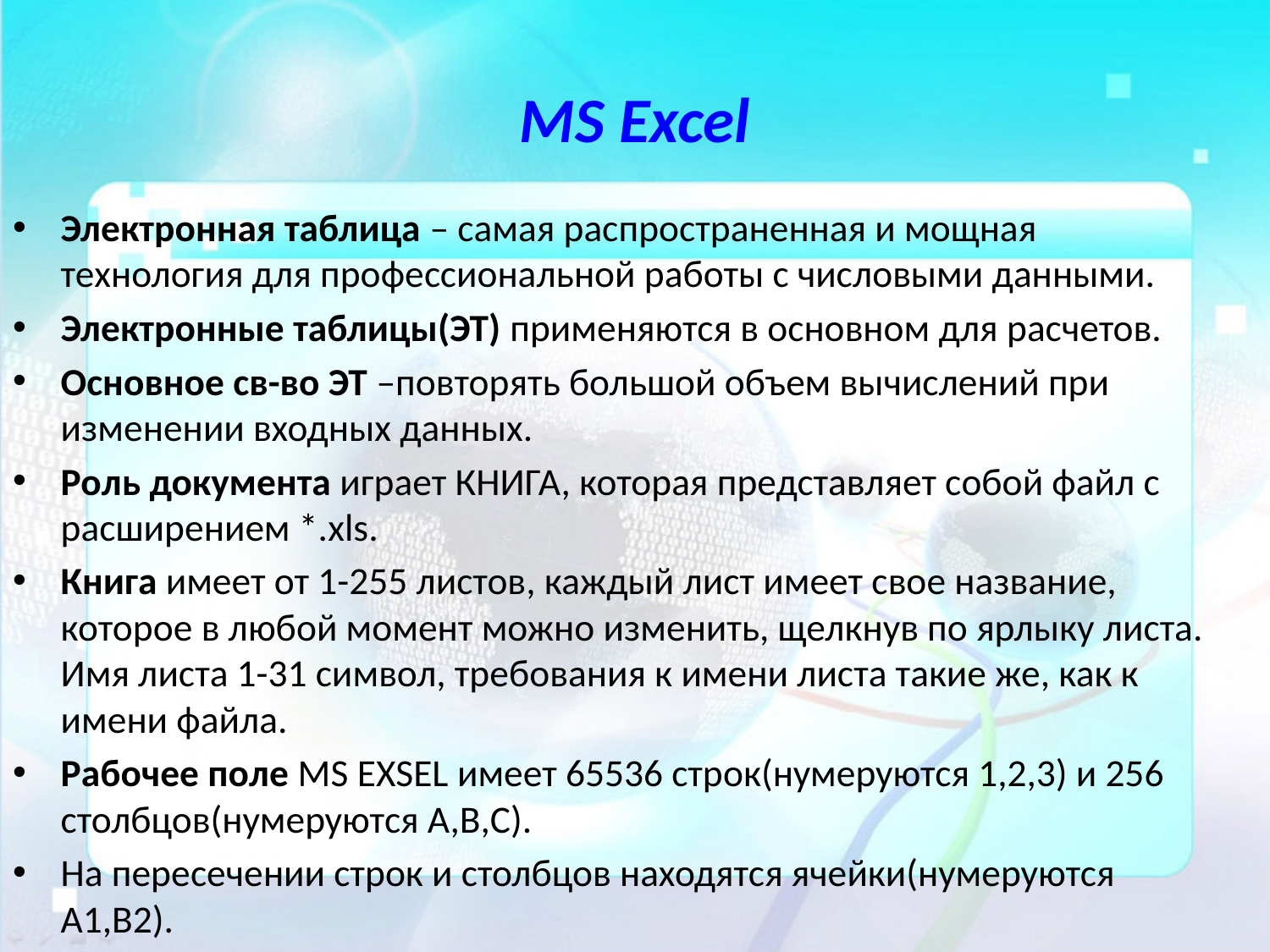

# MS Excel
Электронная таблица – самая распространенная и мощная технология для профессиональной работы с числовыми данными.
Электронные таблицы(ЭТ) применяются в основном для расчетов.
Основное св-во ЭТ –повторять большой объем вычислений при изменении входных данных.
Роль документа играет КНИГА, которая представляет собой файл с расширением *.xls.
Книга имеет от 1-255 листов, каждый лист имеет свое название, которое в любой момент можно изменить, щелкнув по ярлыку листа. Имя листа 1-31 символ, требования к имени листа такие же, как к имени файла.
Рабочее поле MS EXSEL имеет 65536 строк(нумеруются 1,2,3) и 256 столбцов(нумеруются А,В,С).
На пересечении строк и столбцов находятся ячейки(нумеруются А1,В2).